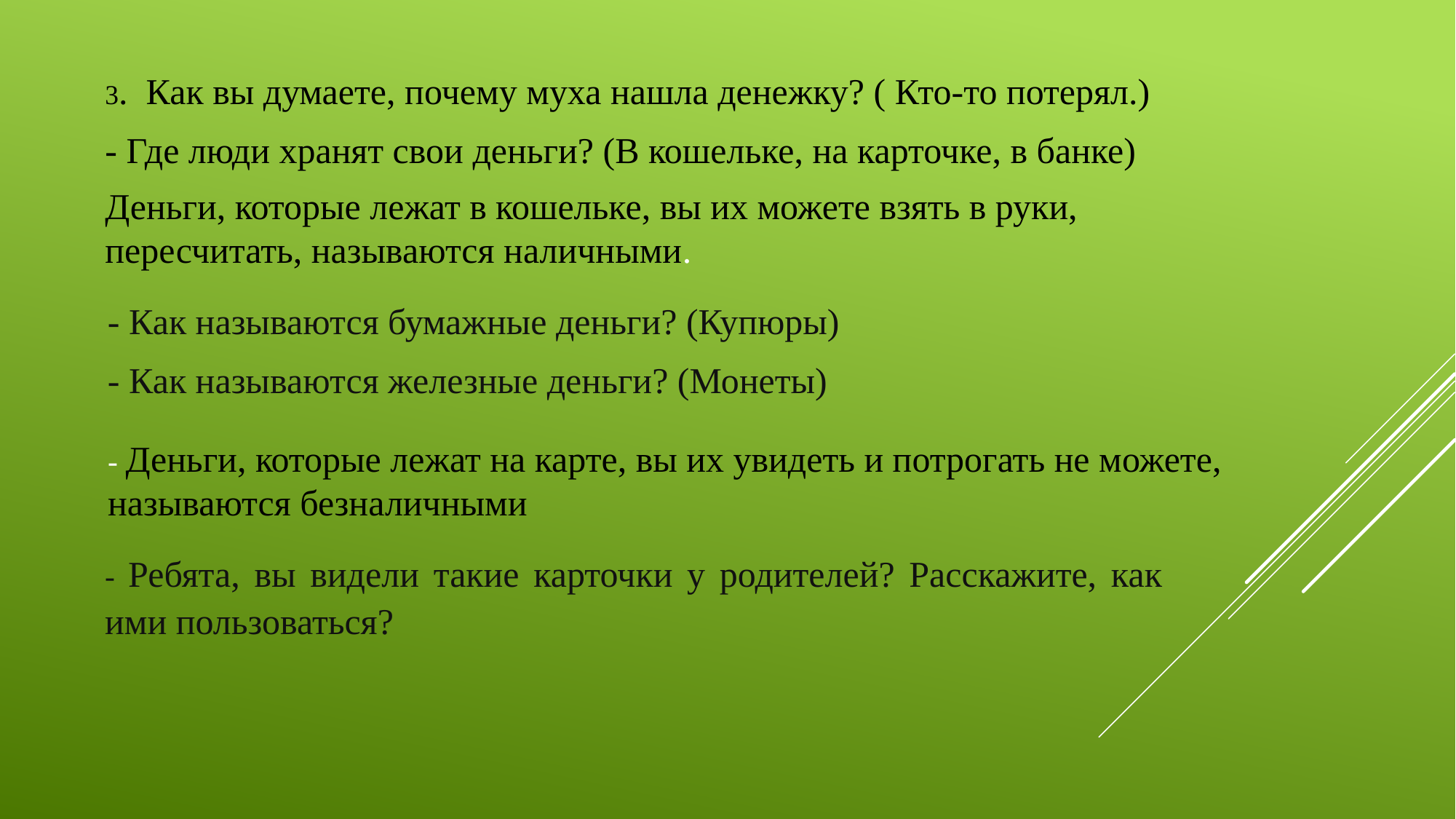

3.  Как вы думаете, почему муха нашла денежку? ( Кто-то потерял.)
- Где люди хранят свои деньги? (В кошельке, на карточке, в банке)
Деньги, которые лежат в кошельке, вы их можете взять в руки, пересчитать, называются наличными.
- Как называются бумажные деньги? (Купюры)
- Как называются железные деньги? (Монеты)
- Деньги, которые лежат на карте, вы их увидеть и потрогать не можете, называются безналичными
- Ребята, вы видели такие карточки у родителей? Расскажите, как ими пользоваться?